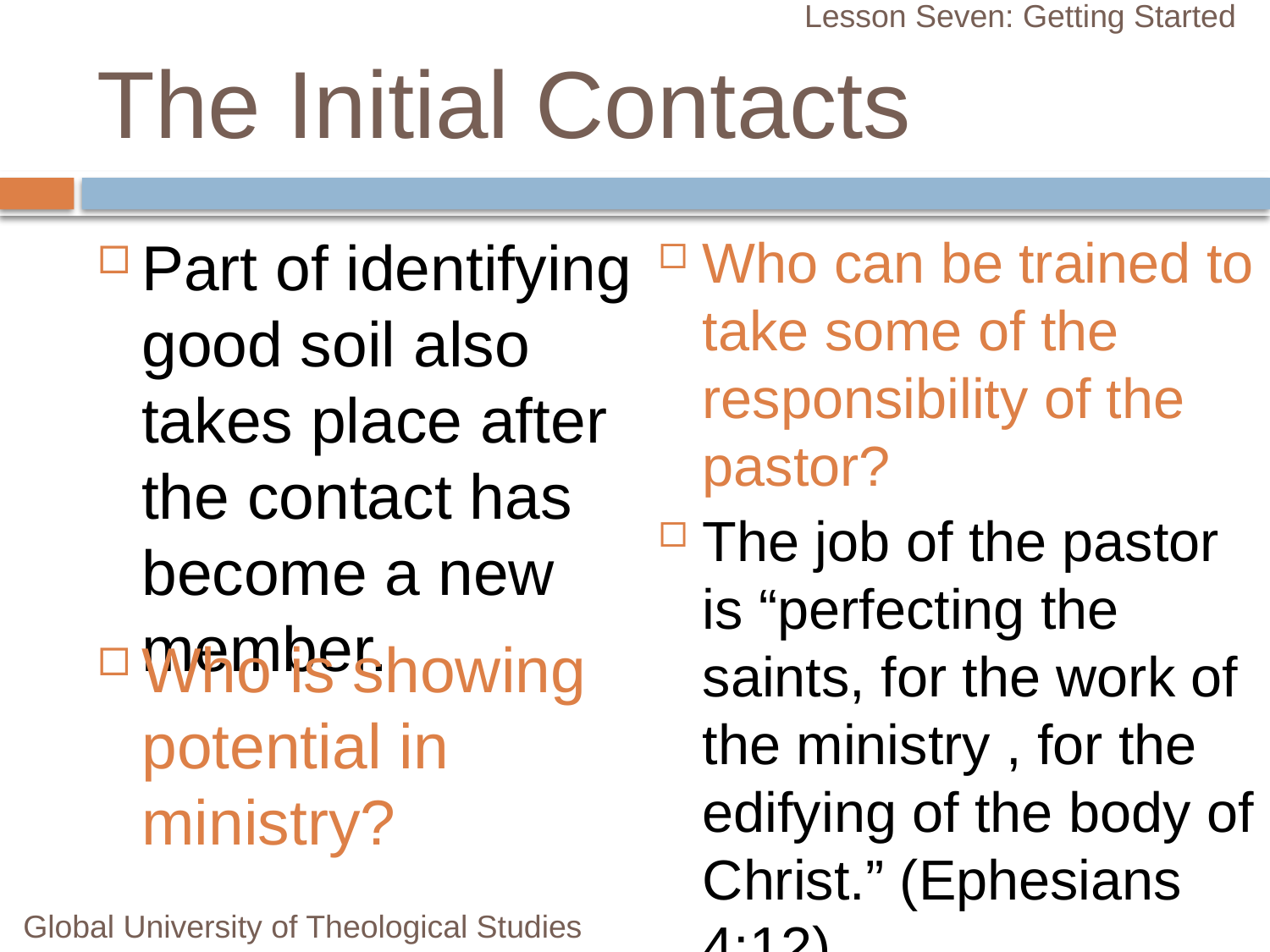

Lesson Seven: Getting Started
# The Initial Contacts
Part of identifying good soil also takes place after the contact has become a new member.
Who can be trained to take some of the responsibility of the pastor?
The job of the pastor is “perfecting the saints, for the work of the ministry , for the edifying of the body of Christ.” (Ephesians 4:12)
Who is showing potential in ministry?
Global University of Theological Studies